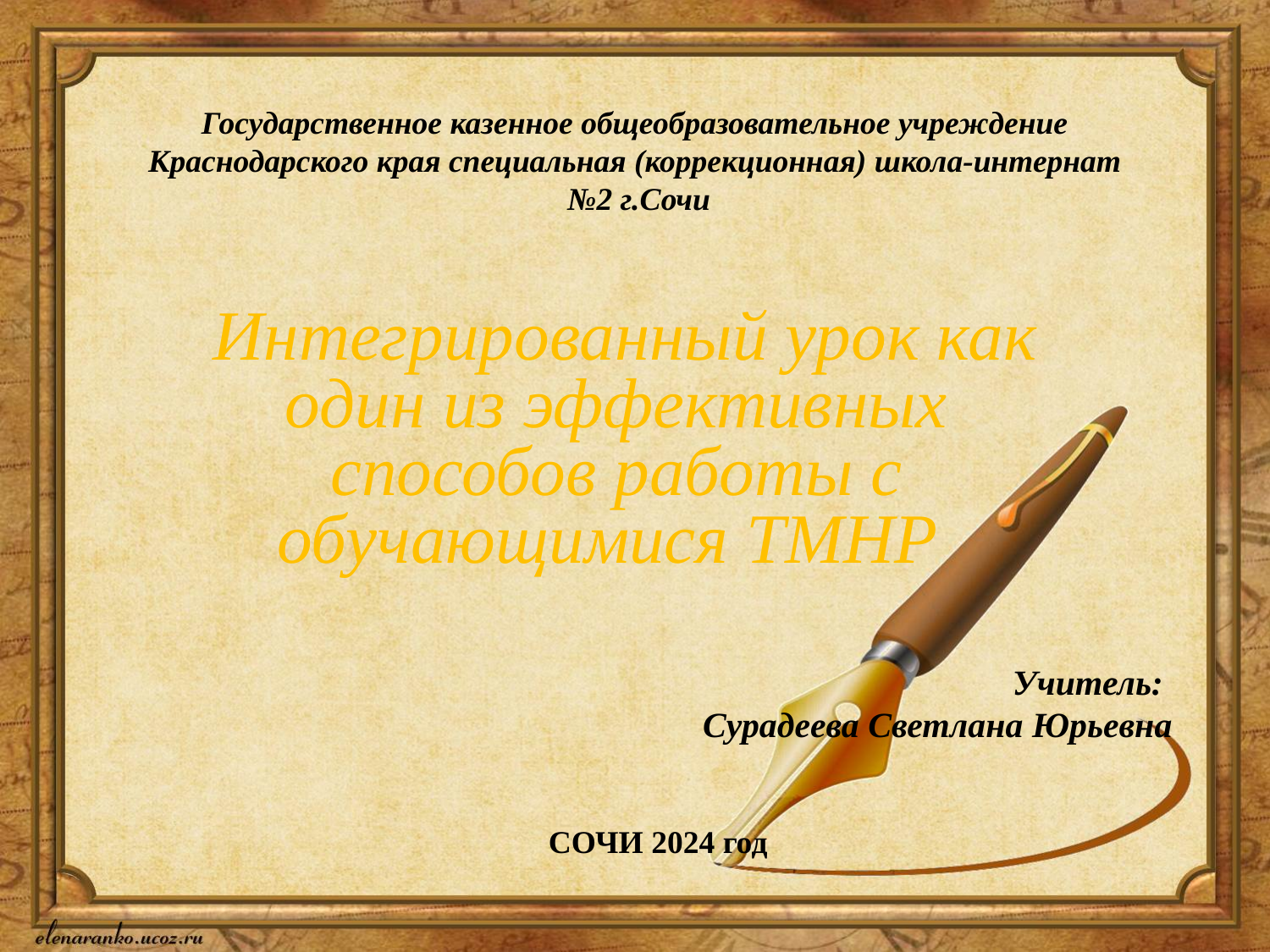

Государственное казенное общеобразовательное учреждение Краснодарского края специальная (коррекционная) школа-интернат
 №2 г.Сочи
 Интегрированный урок как один из эффективных способов работы с обучающимися ТМНР
                              Учитель:
Сурадеева Светлана Юрьевна
СОЧИ 2024 год